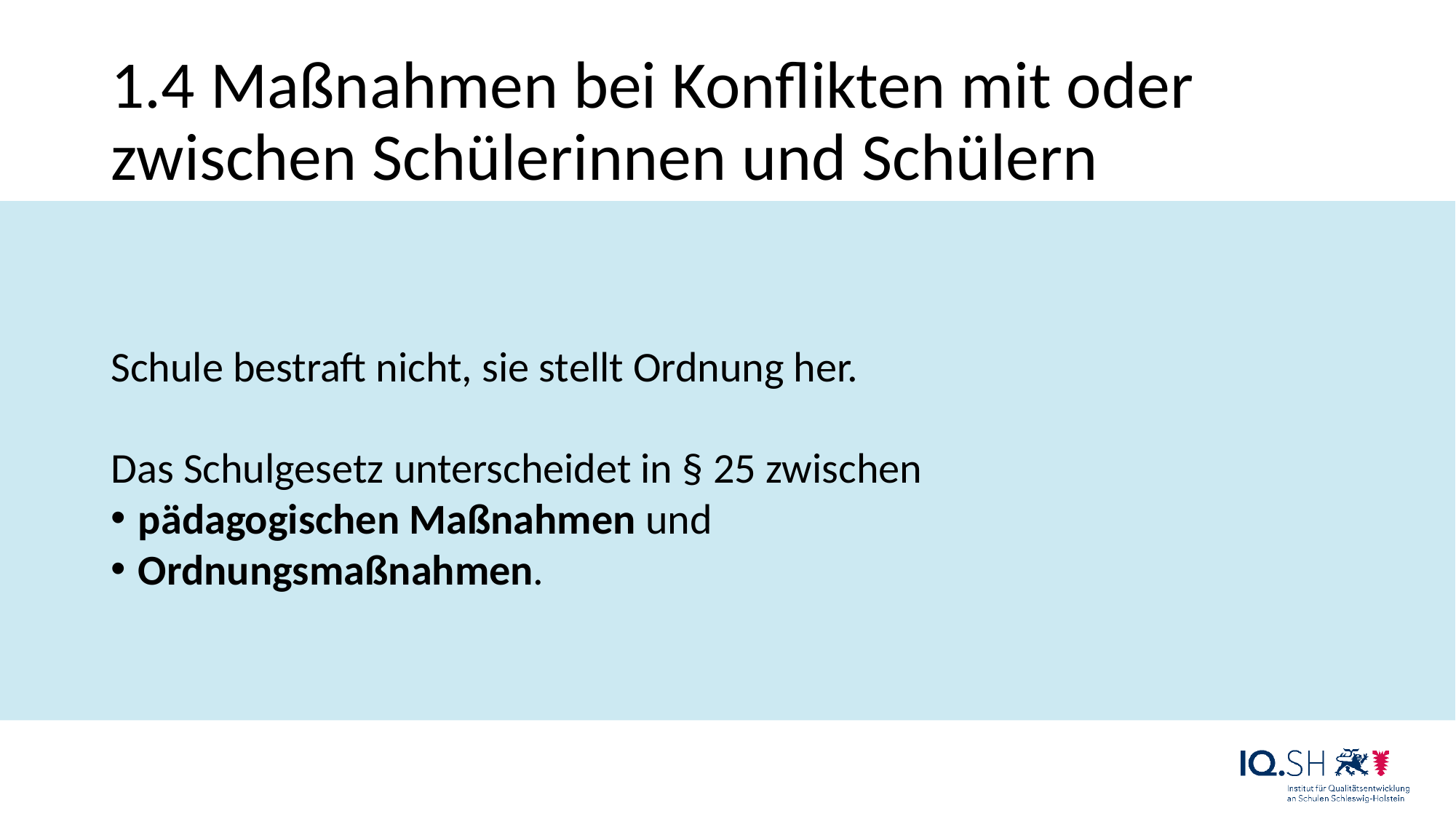

# 1.4 Maßnahmen bei Konflikten mit oder zwischen Schülerinnen und Schülern
Schule bestraft nicht, sie stellt Ordnung her.

Das Schulgesetz unterscheidet in § 25 zwischen
pädagogischen Maßnahmen und
Ordnungsmaßnahmen.